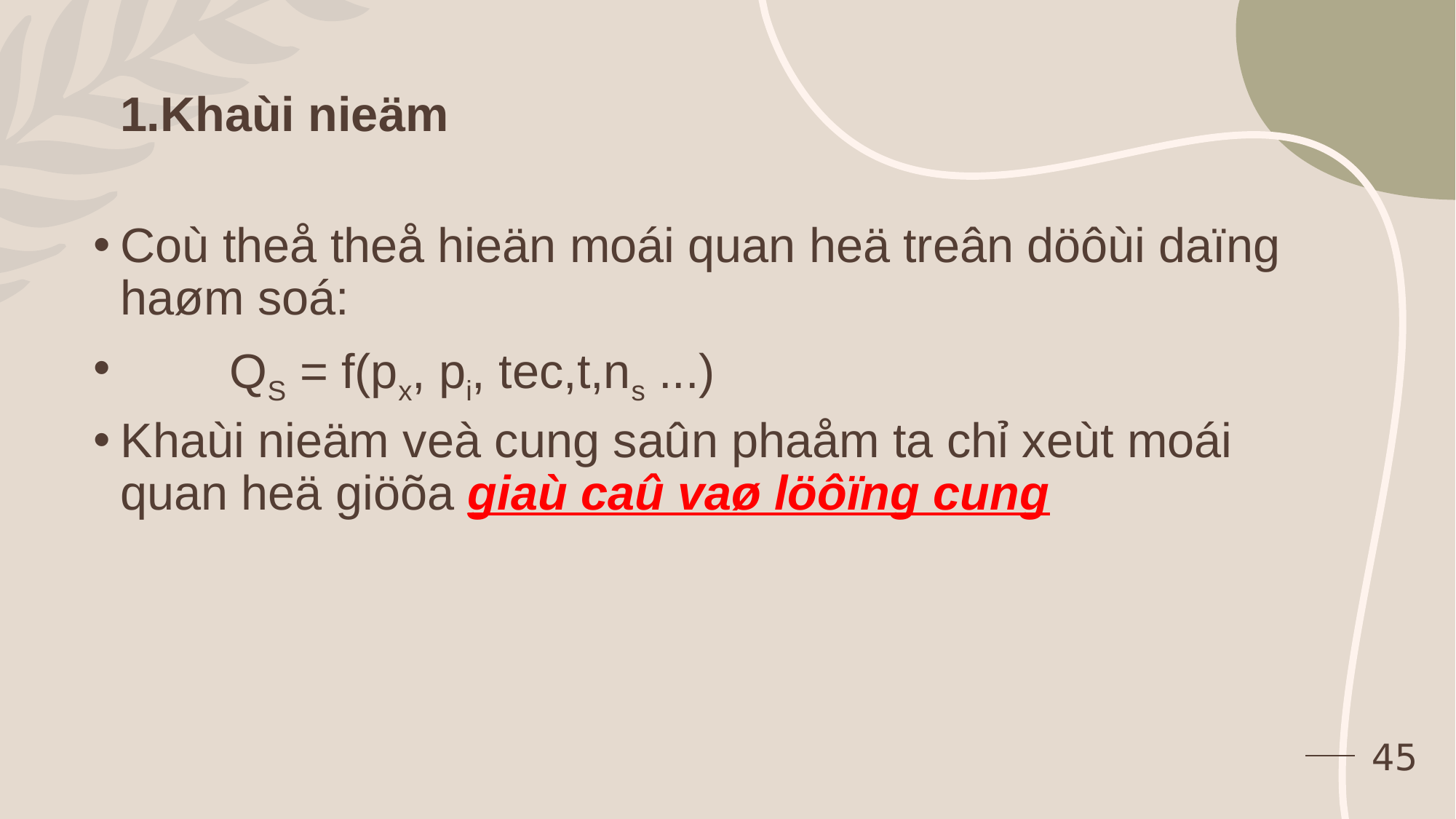

# 1.Khaùi nieäm
Coù theå theå hieän moái quan heä treân döôùi daïng haøm soá:
	QS = f(px, pi, tec,t,ns ...)
Khaùi nieäm veà cung saûn phaåm ta chỉ xeùt moái quan heä giöõa giaù caû vaø löôïng cung
45